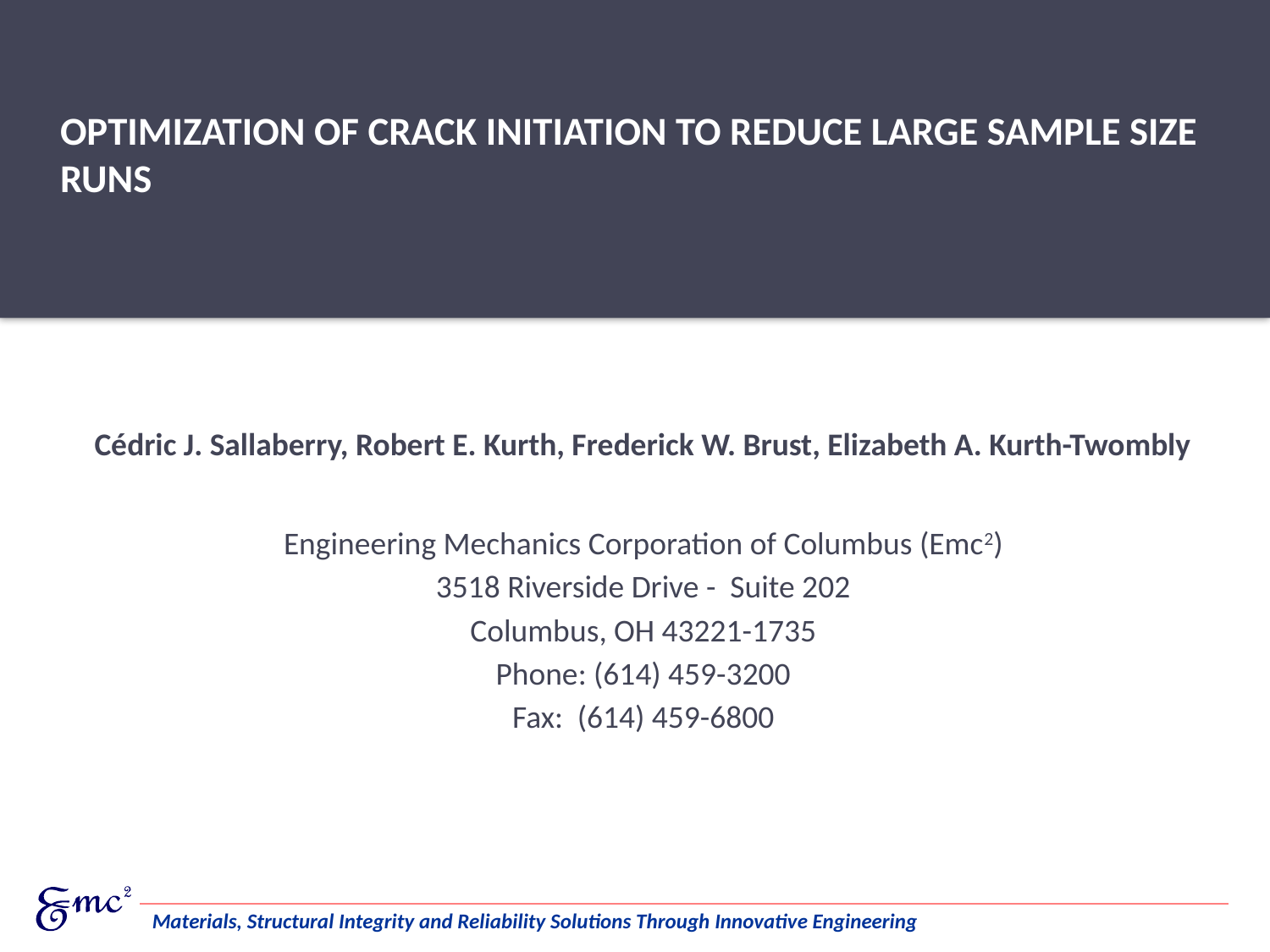

# Optimization of Crack Initiation to Reduce Large Sample Size Runs

Cédric J. Sallaberry, Robert E. Kurth, Frederick W. Brust, Elizabeth A. Kurth-Twombly

Engineering Mechanics Corporation of Columbus (Emc2)
3518 Riverside Drive -  Suite 202
Columbus, OH 43221-1735
Phone: (614) 459-3200
Fax:  (614) 459-6800